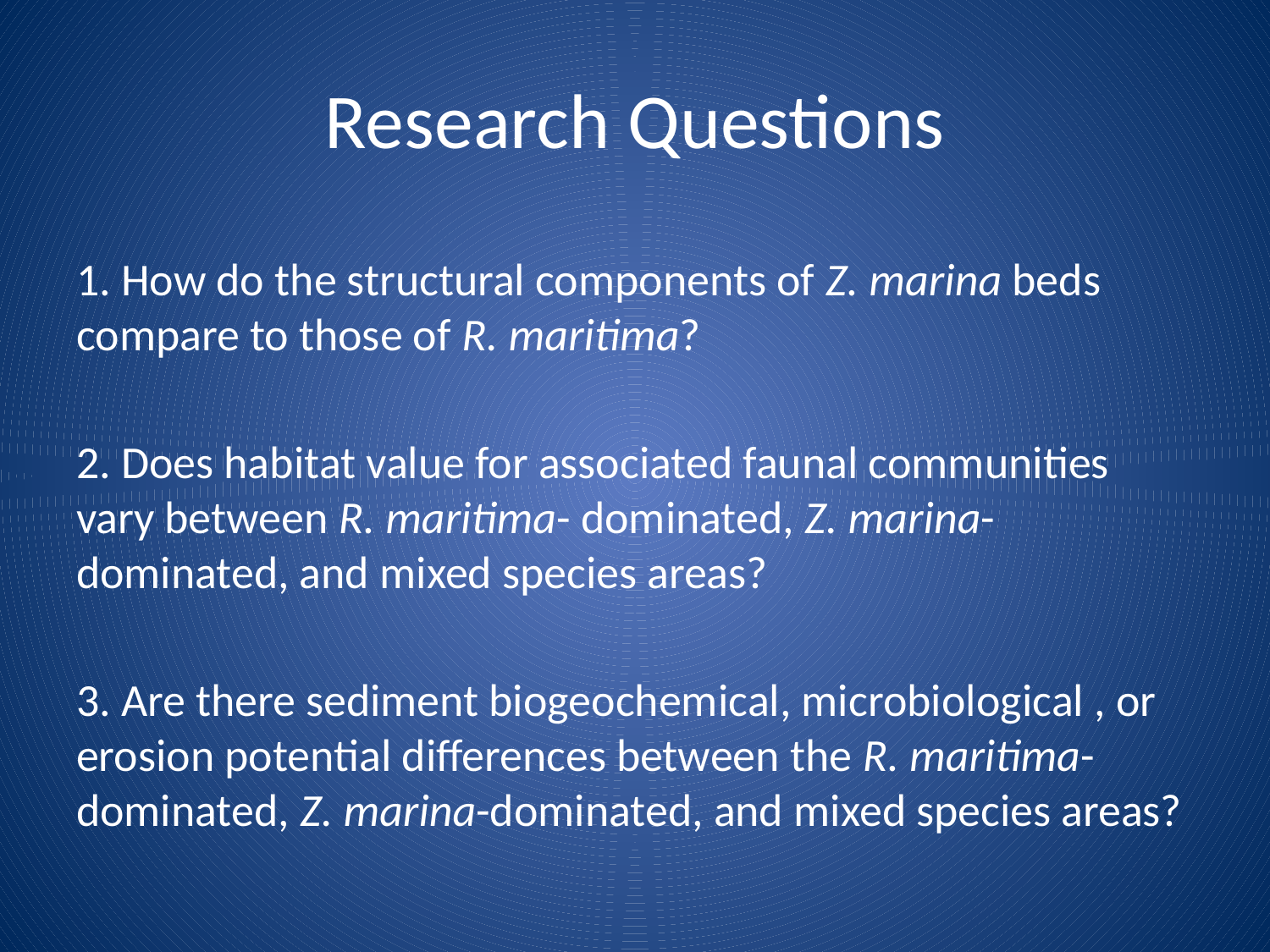

# Research Questions

1. How do the structural components of Z. marina beds compare to those of R. maritima?

2. Does habitat value for associated faunal communities vary between R. maritima- dominated, Z. marina-dominated, and mixed species areas?

3. Are there sediment biogeochemical, microbiological , or erosion potential differences between the R. maritima-dominated, Z. marina-dominated, and mixed species areas?